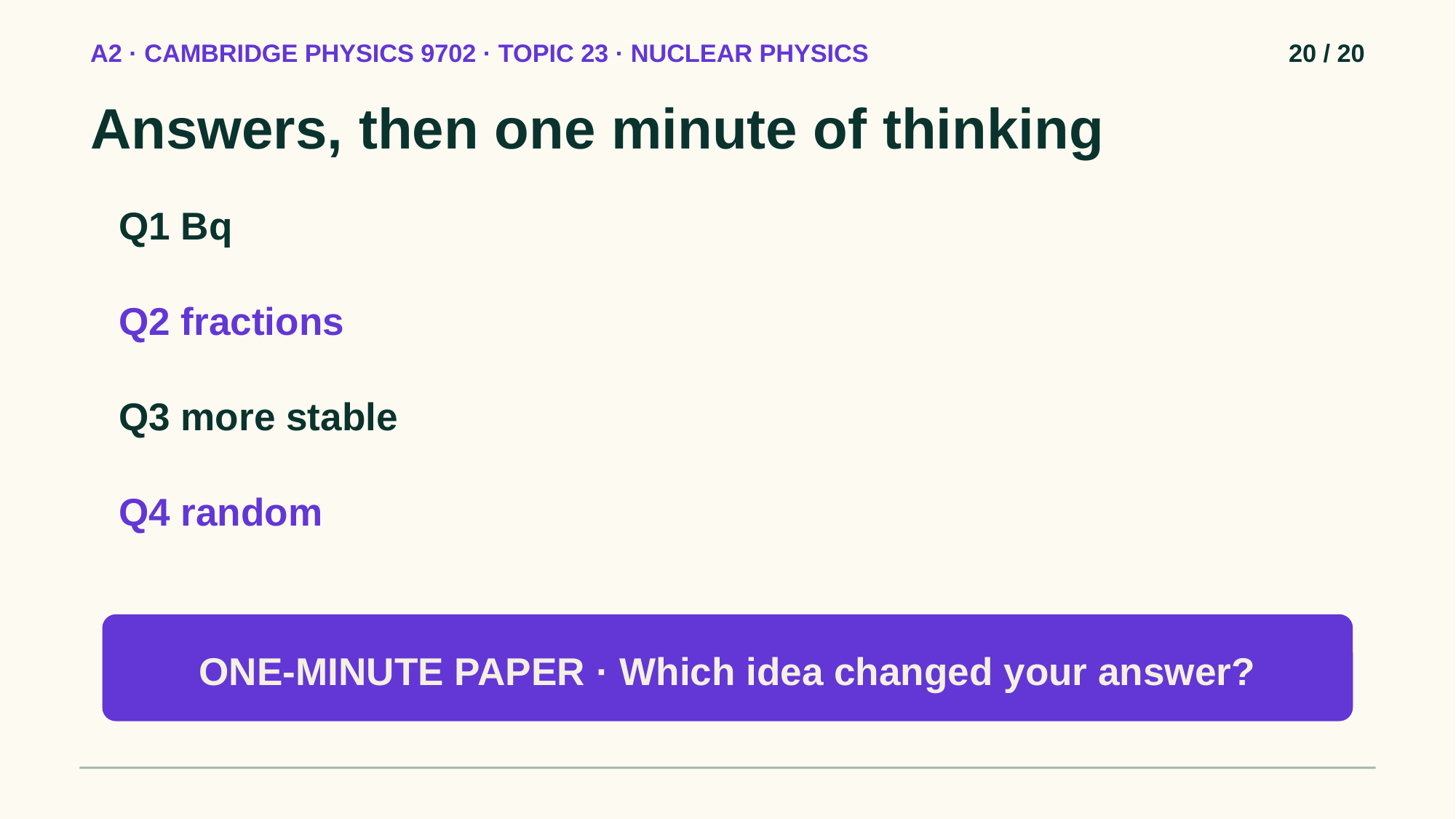

A2 · CAMBRIDGE PHYSICS 9702 · TOPIC 23 · NUCLEAR PHYSICS
20 / 20
Answers, then one minute of thinking
Q1 Bq
Q2 fractions
Q3 more stable
Q4 random

ONE-MINUTE PAPER · Which idea changed your answer?